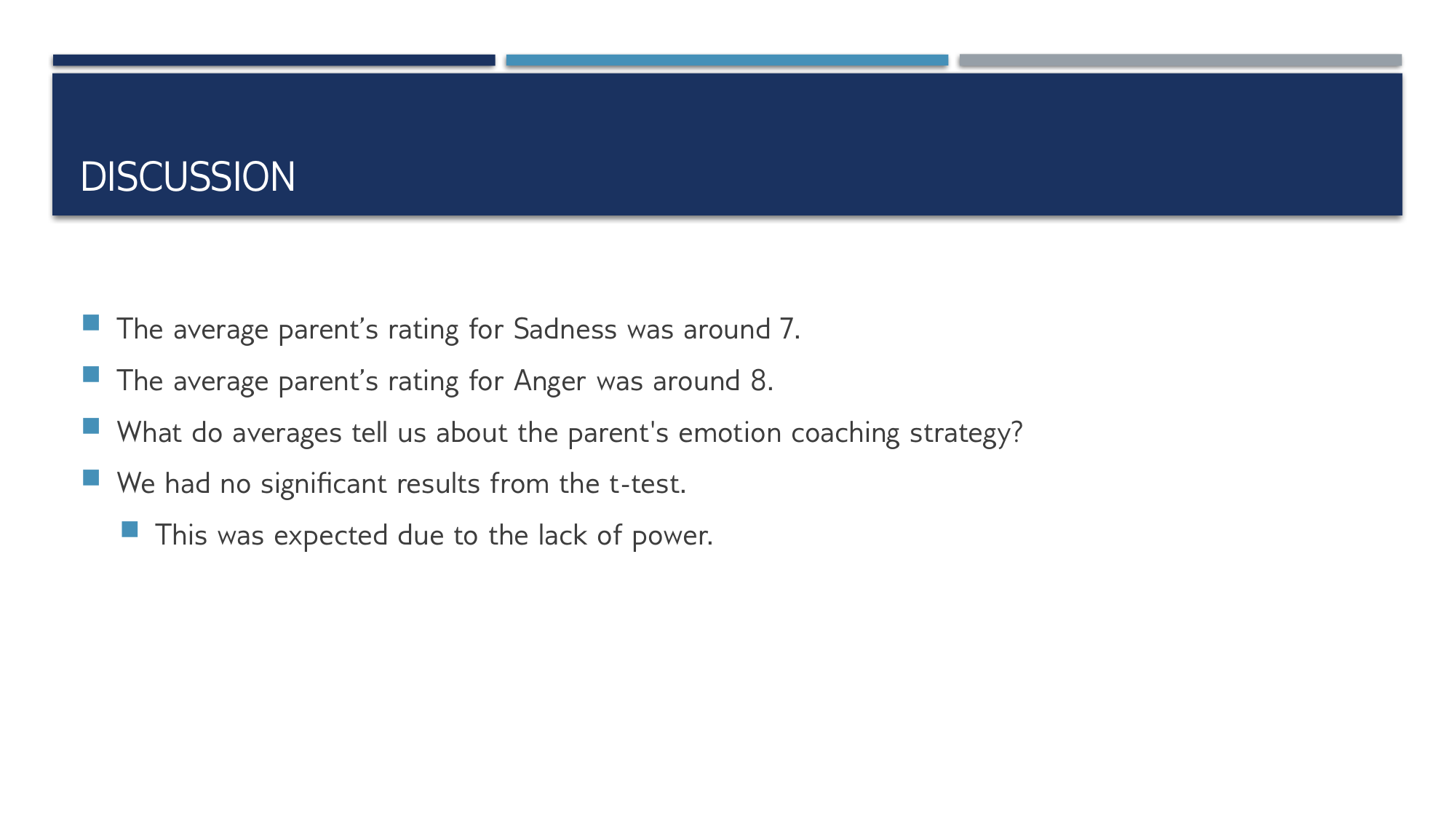

# Discussion

The average parent’s rating for Sadness was around 7.
The average parent’s rating for Anger was around 8.
What do averages tell us about the parent's emotion coaching strategy?
We had no significant results from the t-test.
This was expected due to the lack of power.